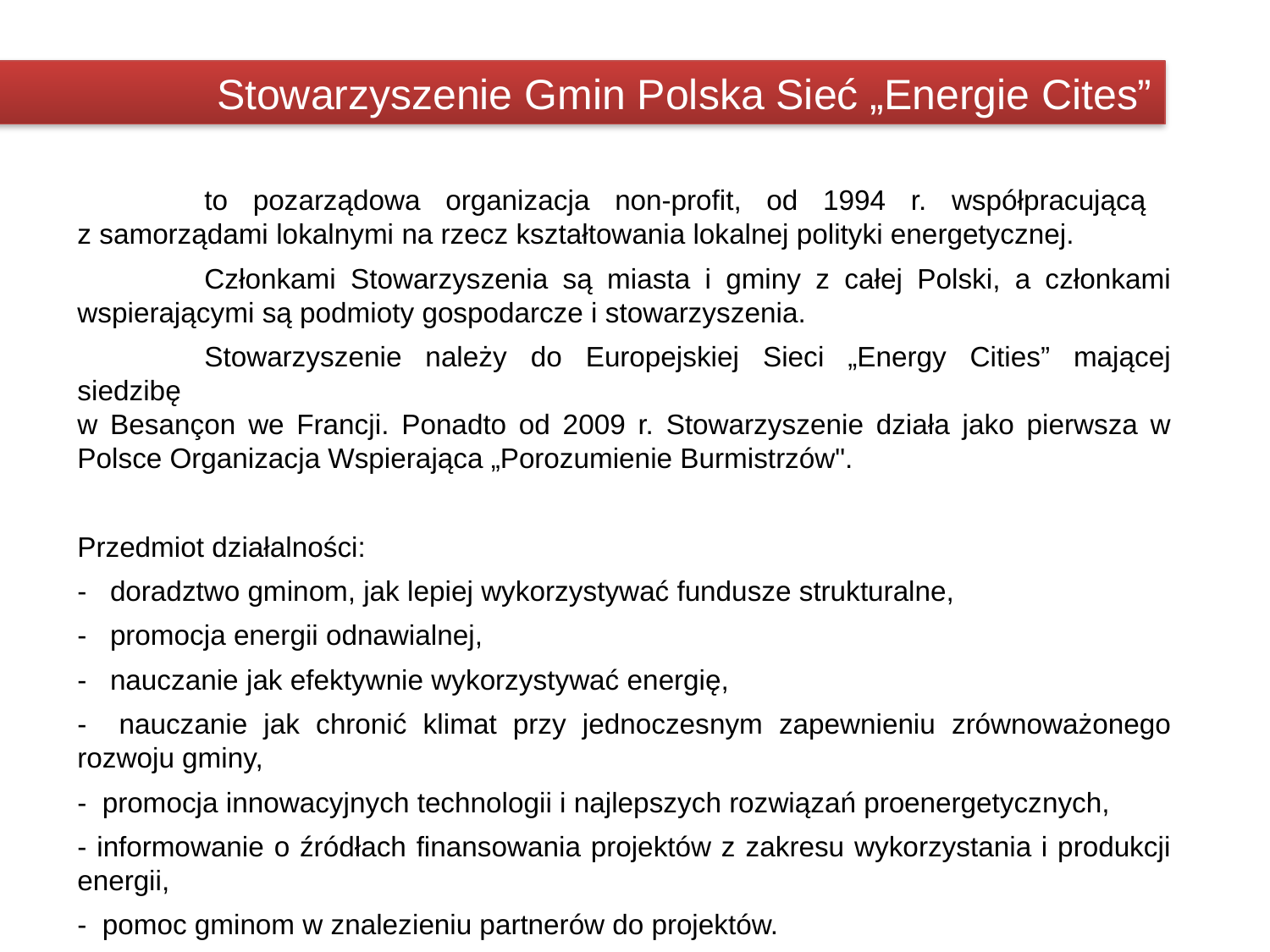

Stowarzyszenie Gmin Polska Sieć „Energie Cites”
	to pozarządowa organizacja non-profit, od 1994 r. współpracującą
z samorządami lokalnymi na rzecz kształtowania lokalnej polityki energetycznej.
	Członkami Stowarzyszenia są miasta i gminy z całej Polski, a członkami wspierającymi są podmioty gospodarcze i stowarzyszenia.
	Stowarzyszenie należy do Europejskiej Sieci „Energy Cities” mającej siedzibę
w Besançon we Francji. Ponadto od 2009 r. Stowarzyszenie działa jako pierwsza w Polsce Organizacja Wspierająca „Porozumienie Burmistrzów".

Przedmiot działalności:
-   doradztwo gminom, jak lepiej wykorzystywać fundusze strukturalne,
-   promocja energii odnawialnej,
-   nauczanie jak efektywnie wykorzystywać energię,
-  nauczanie jak chronić klimat przy jednoczesnym zapewnieniu zrównoważonego rozwoju gminy,
-  promocja innowacyjnych technologii i najlepszych rozwiązań proenergetycznych,
- informowanie o źródłach finansowania projektów z zakresu wykorzystania i produkcji energii,
-  pomoc gminom w znalezieniu partnerów do projektów.